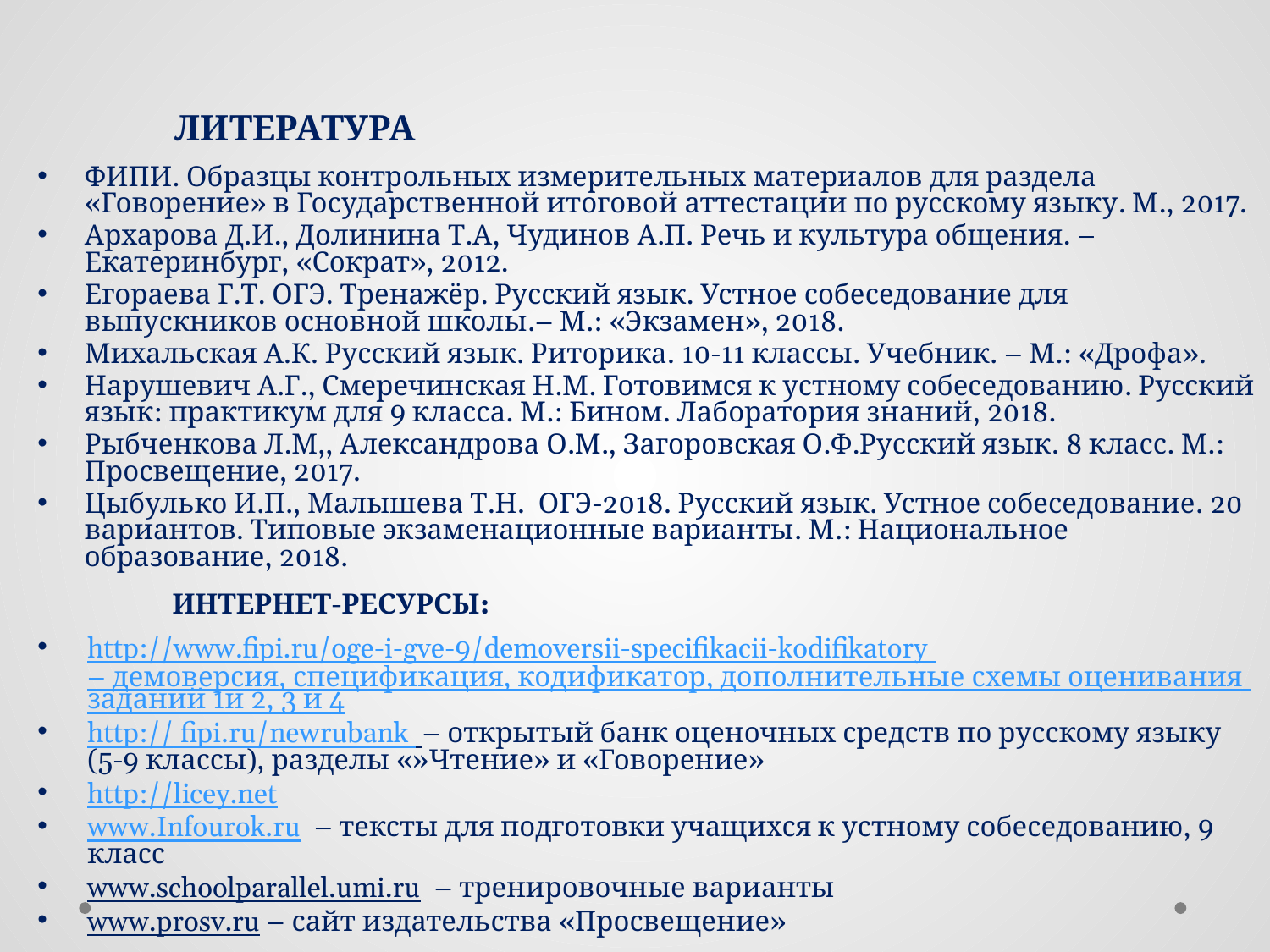

Литература
ФИПИ. Образцы контрольных измерительных материалов для раздела «Говорение» в Государственной итоговой аттестации по русскому языку. М., 2017.
Архарова Д.И., Долинина Т.А, Чудинов А.П. Речь и культура общения. – Екатеринбург, «Сократ», 2012.
Егораева Г.Т. ОГЭ. Тренажёр. Русский язык. Устное собеседование для выпускников основной школы.– М.: «Экзамен», 2018.
Михальская А.К. Русский язык. Риторика. 10-11 классы. Учебник. – М.: «Дрофа».
Нарушевич А.Г., Смеречинская Н.М. Готовимся к устному собеседованию. Русский язык: практикум для 9 класса. М.: Бином. Лаборатория знаний, 2018.
Рыбченкова Л.М,, Александрова О.М., Загоровская О.Ф.Русский язык. 8 класс. М.: Просвещение, 2017.
Цыбулько И.П., Малышева Т.Н.  ОГЭ-2018. Русский язык. Устное собеседование. 20 вариантов. Типовые экзаменационные варианты. М.: Национальное образование, 2018.
ИНТЕРНЕТ-РЕСУРСЫ:
http://www.fipi.ru/oge-i-gve-9/demoversii-specifikacii-kodifikatory – демоверсия, спецификация, кодификатор, дополнительные схемы оценивания заданий 1и 2, 3 и 4
http:// fipi.ru/newrubank  – открытый банк оценочных средств по русскому языку (5-9 классы), разделы «»Чтение» и «Говорение»
http://licey.net
www.Infourok.ru  – тексты для подготовки учащихся к устному собеседованию, 9 класс
www.schoolparallel.umi.ru  – тренировочные варианты
www.prosv.ru – сайт издательства «Просвещение»